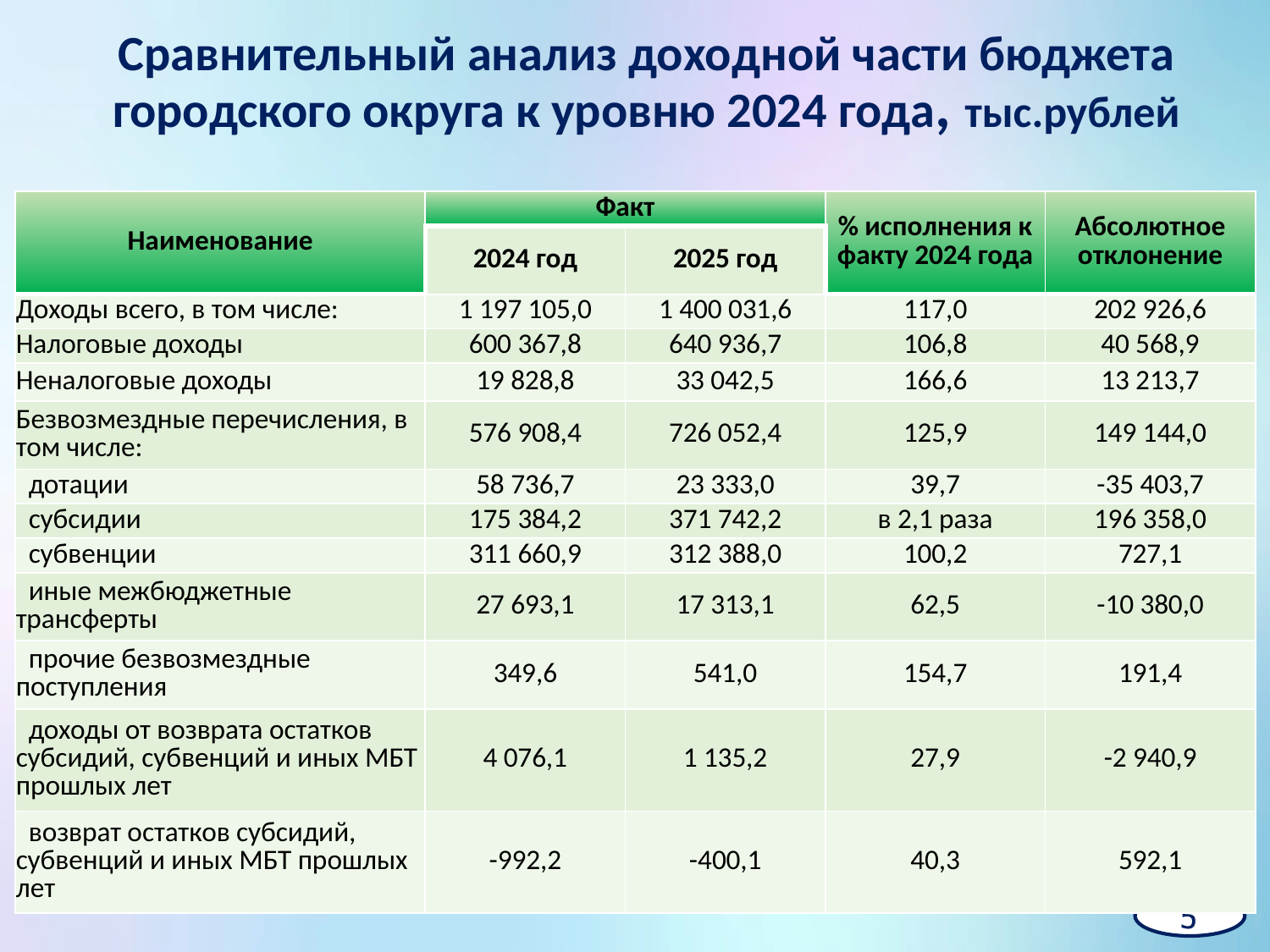

Сравнительный анализ доходной части бюджета городского округа к уровню 2024 года, тыс.рублей
| Наименование | Факт |  | % исполнения к факту 2024 года | Абсолютное отклонение |
| --- | --- | --- | --- | --- |
|  | 2024 год | 2025 год |  |  |
| Доходы всего, в том числе: | 1 197 105,0 | 1 400 031,6 | 117,0 | 202 926,6 |
| Налоговые доходы | 600 367,8 | 640 936,7 | 106,8 | 40 568,9 |
| Неналоговые доходы | 19 828,8 | 33 042,5 | 166,6 | 13 213,7 |
| Безвозмездные перечисления, в том числе: | 576 908,4 | 726 052,4 | 125,9 | 149 144,0 |
| дотации | 58 736,7 | 23 333,0 | 39,7 | -35 403,7 |
| субсидии | 175 384,2 | 371 742,2 | в 2,1 раза | 196 358,0 |
| субвенции | 311 660,9 | 312 388,0 | 100,2 | 727,1 |
| иные межбюджетные трансферты | 27 693,1 | 17 313,1 | 62,5 | -10 380,0 |
| прочие безвозмездные поступления | 349,6 | 541,0 | 154,7 | 191,4 |
| доходы от возврата остатков субсидий, субвенций и иных МБТ прошлых лет | 4 076,1 | 1 135,2 | 27,9 | -2 940,9 |
| возврат остатков субсидий, субвенций и иных МБТ прошлых лет | -992,2 | -400,1 | 40,3 | 592,1 |
5